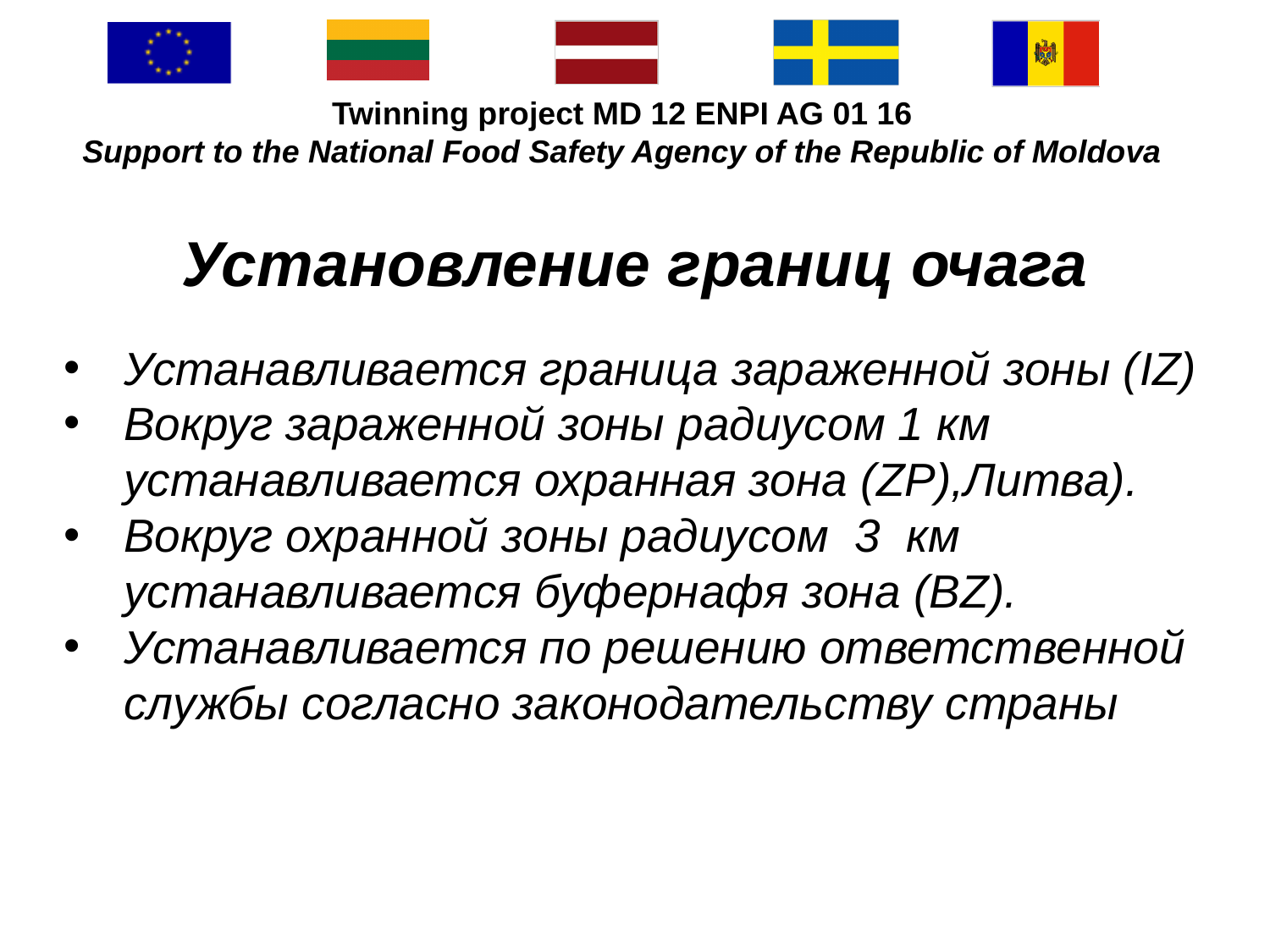

#
Установление границ очага
Устанавливается граница зараженной зоны (IZ)
Вокруг зараженной зоны радиусом 1 км устанавливается охранная зона (ZP),Литва).
Вокруг охранной зоны радиусом  3  км устанавливается буфернафя зона (BZ).
Устанавливается по решению ответственной службы согласно законодательству страны